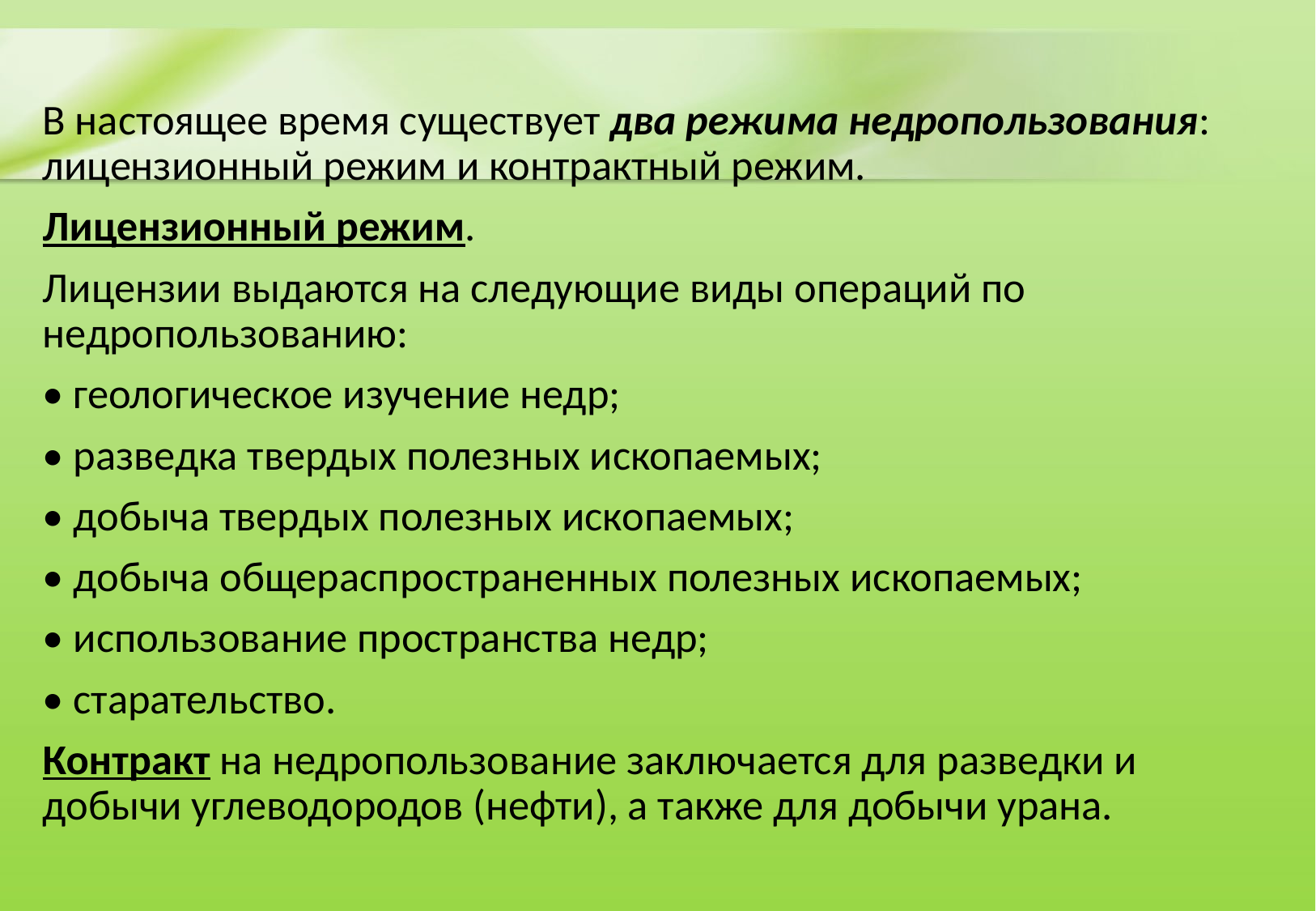

В настоящее время существует два режима недропользования: лицензионный режим и контрактный режим.
Лицензионный режим.
Лицензии выдаются на следующие виды операций по недропользованию:
• геологическое изучение недр;
• разведка твердых полезных ископаемых;
• добыча твердых полезных ископаемых;
• добыча общераспространенных полезных ископаемых;
• использование пространства недр;
• старательство.
Контракт на недропользование заключается для разведки и добычи углеводородов (нефти), а также для добычи урана.